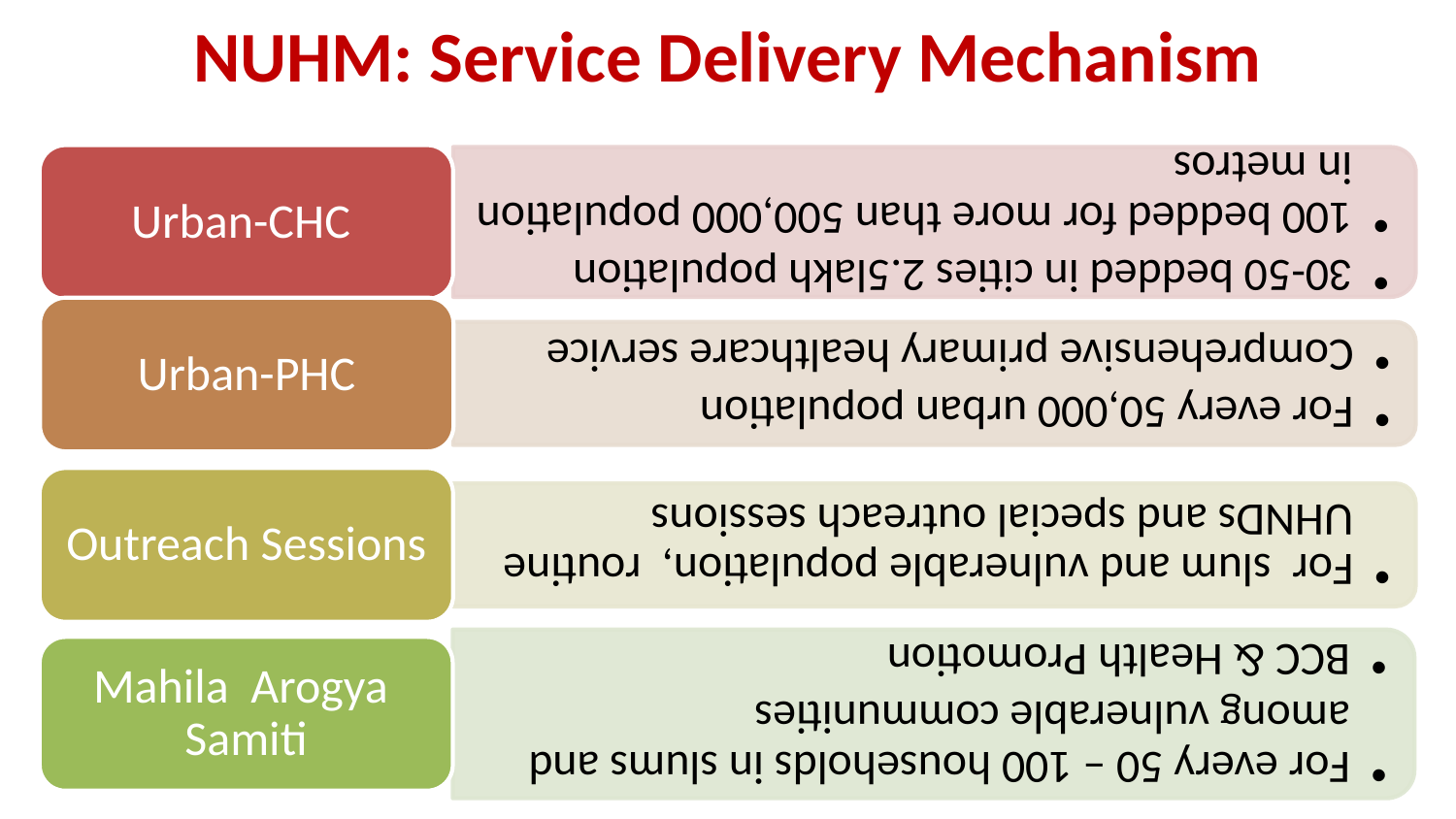

# NUHM: Service Delivery Mechanism
30-50 bedded in cities 2.5lakh population
100 bedded for more than 500,000 population in metros
Urban-CHC
For every 50,000 urban population
Comprehensive primary healthcare service
Urban-PHC
For  slum and vulnerable population,  routine UHNDs and special outreach sessions
Outreach Sessions
For every 50 – 100 households in slums and among vulnerable communities
BCC & Health Promotion
Mahila  Arogya  Samiti